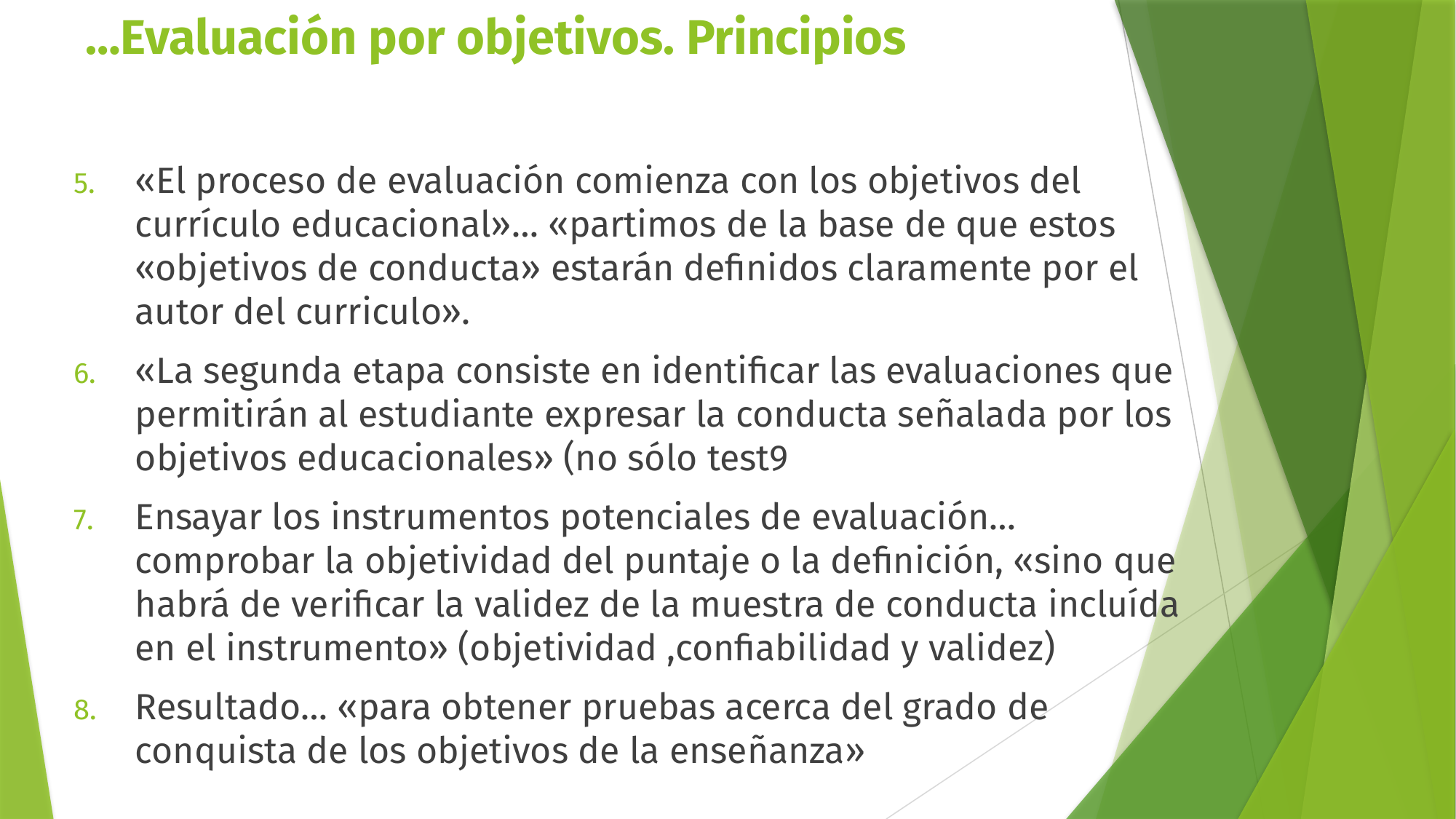

# …Evaluación por objetivos. Principios
«El proceso de evaluación comienza con los objetivos del currículo educacional»… «partimos de la base de que estos «objetivos de conducta» estarán definidos claramente por el autor del curriculo».
«La segunda etapa consiste en identificar las evaluaciones que permitirán al estudiante expresar la conducta señalada por los objetivos educacionales» (no sólo test9
Ensayar los instrumentos potenciales de evaluación…comprobar la objetividad del puntaje o la definición, «sino que habrá de verificar la validez de la muestra de conducta incluída en el instrumento» (objetividad ,confiabilidad y validez)
Resultado… «para obtener pruebas acerca del grado de conquista de los objetivos de la enseñanza»